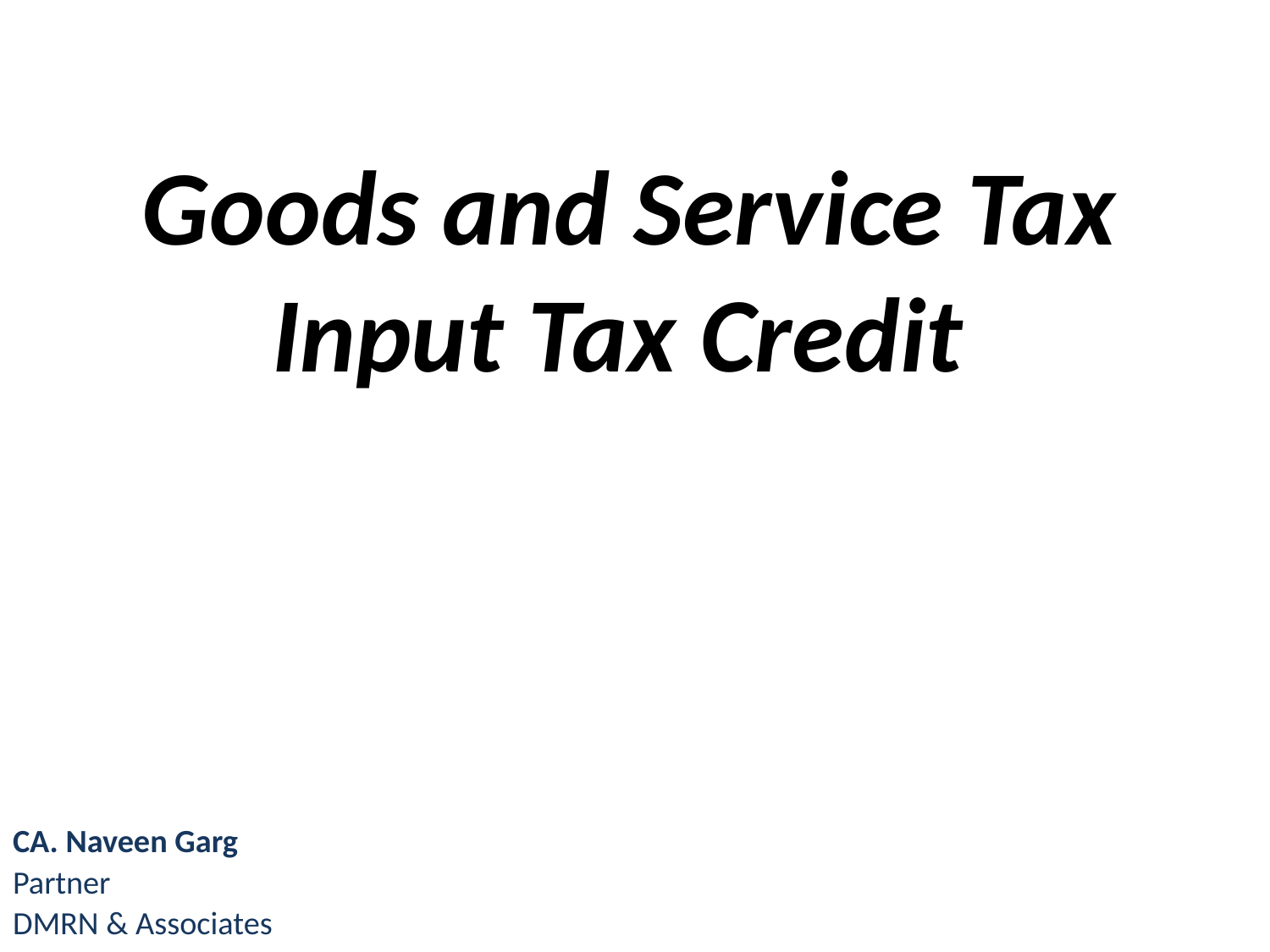

# Goods and Service Tax Input Tax Credit

CA. Naveen Garg
Partner
DMRN & Associates